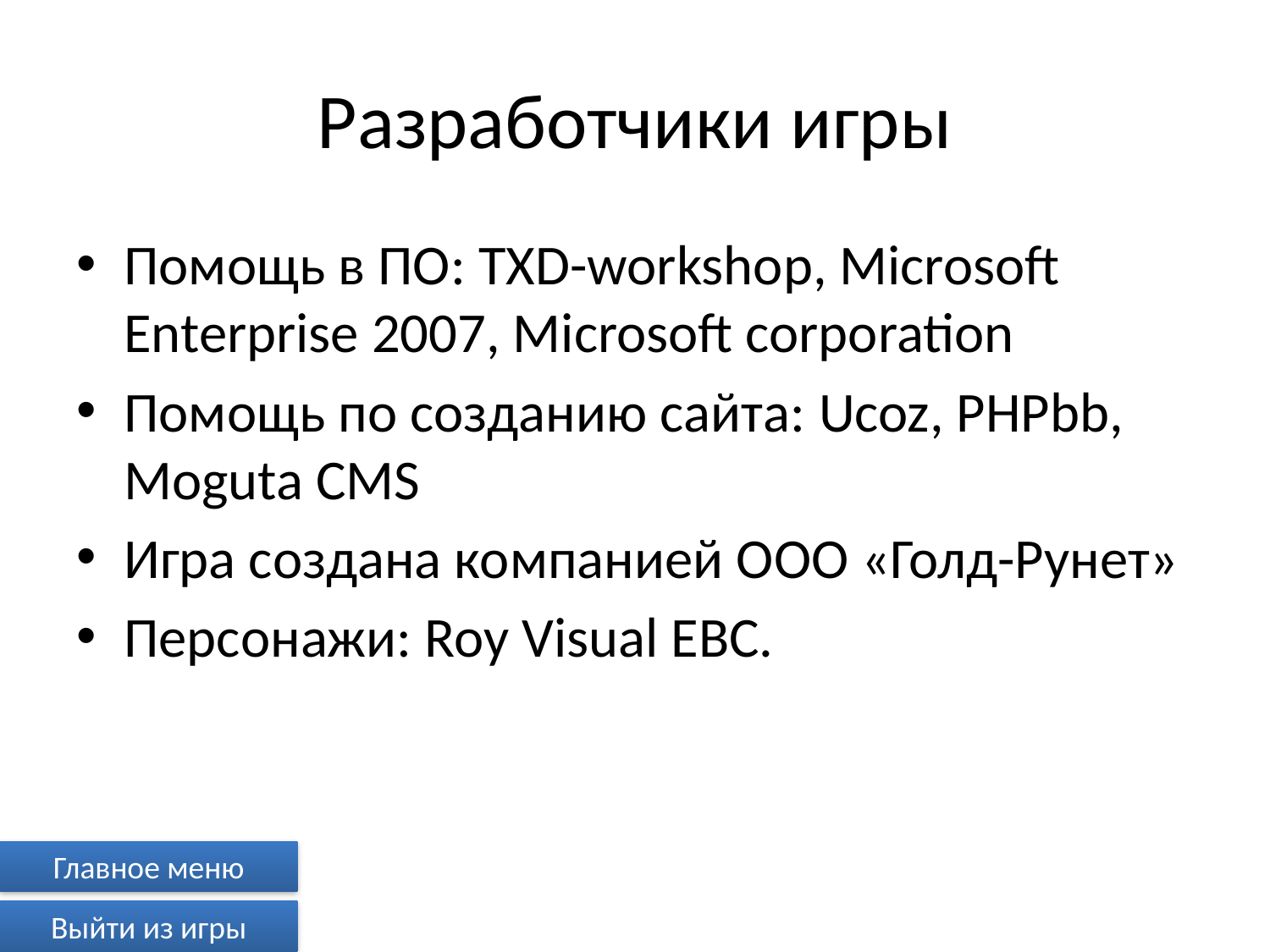

# Разработчики игры
Помощь в ПО: TXD-workshop, Microsoft Enterprise 2007, Microsoft corporation
Помощь по созданию сайта: Ucoz, PHPbb, Moguta CMS
Игра создана компанией ООО «Голд-Рунет»
Персонажи: Roy Visual EBC.
Главное меню
Выйти из игры